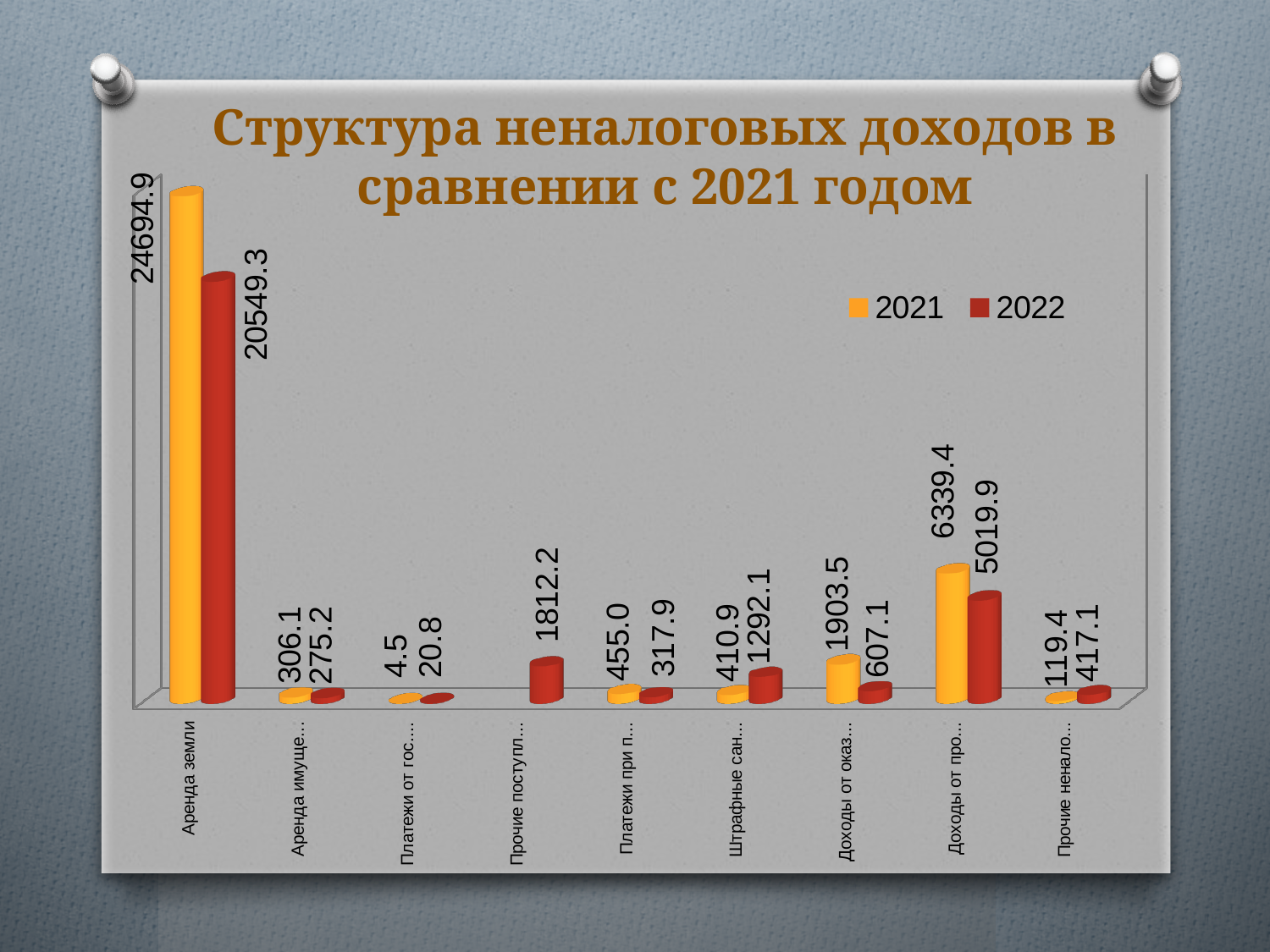

Структура неналоговых доходов в сравнении с 2021 годом

[unsupported chart]